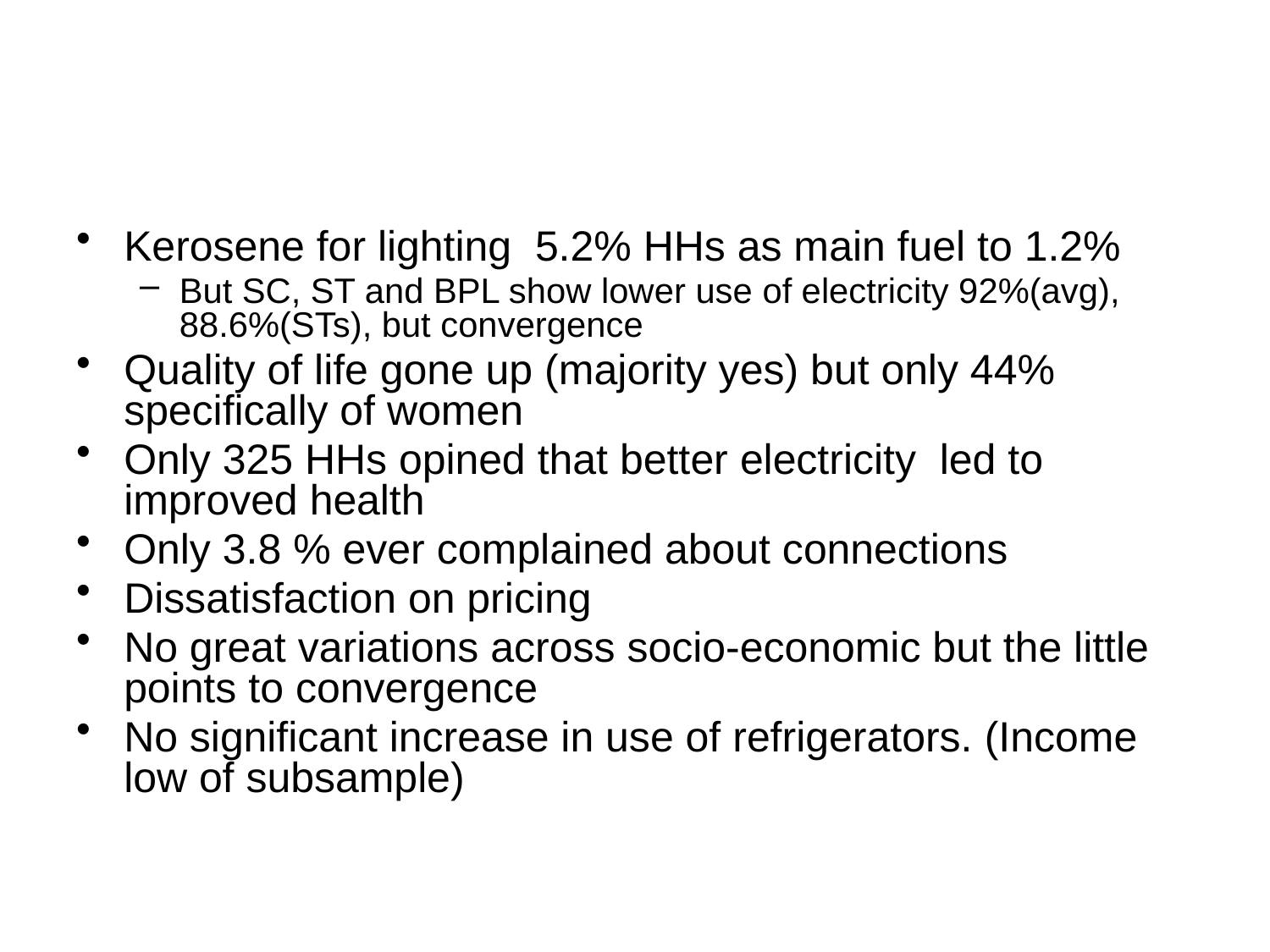

#
Kerosene for lighting  5.2% HHs as main fuel to 1.2%
But SC, ST and BPL show lower use of electricity 92%(avg), 88.6%(STs), but convergence
Quality of life gone up (majority yes) but only 44% specifically of women
Only 325 HHs opined that better electricity  led to improved health
Only 3.8 % ever complained about connections
Dissatisfaction on pricing
No great variations across socio-economic but the little points to convergence
No significant increase in use of refrigerators. (Income low of subsample)